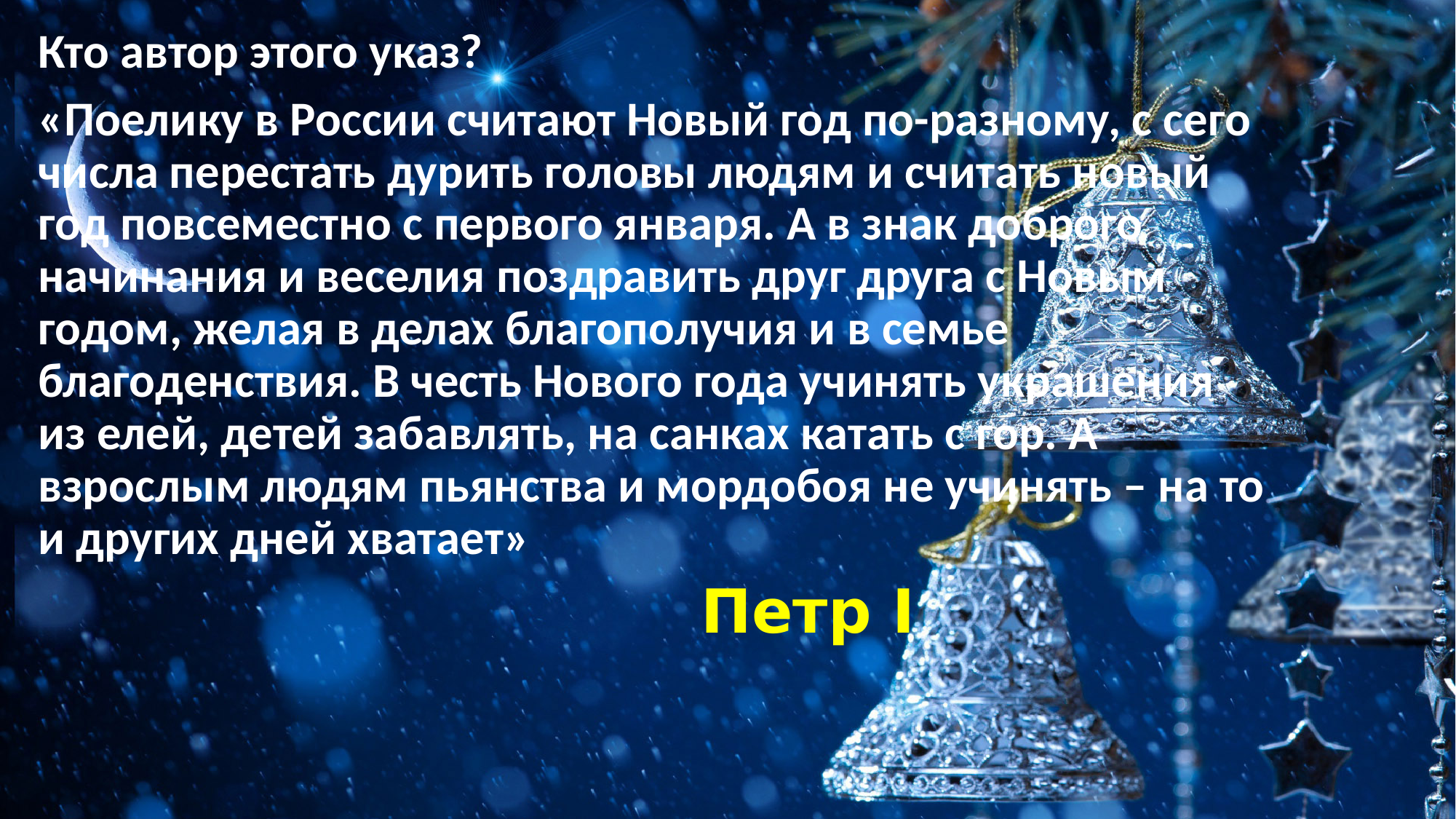

Кто автор этого указ?
«Поелику в России считают Новый год по-разному, с сего числа перестать дурить головы людям и считать новый год повсеместно с первого января. А в знак доброго начинания и веселия поздравить друг друга с Новым годом, желая в делах благополучия и в семье благоденствия. В честь Нового года учинять украшения из елей, детей забавлять, на санках катать с гор. А взрослым людям пьянства и мордобоя не учинять – на то и других дней хватает»
Петр I